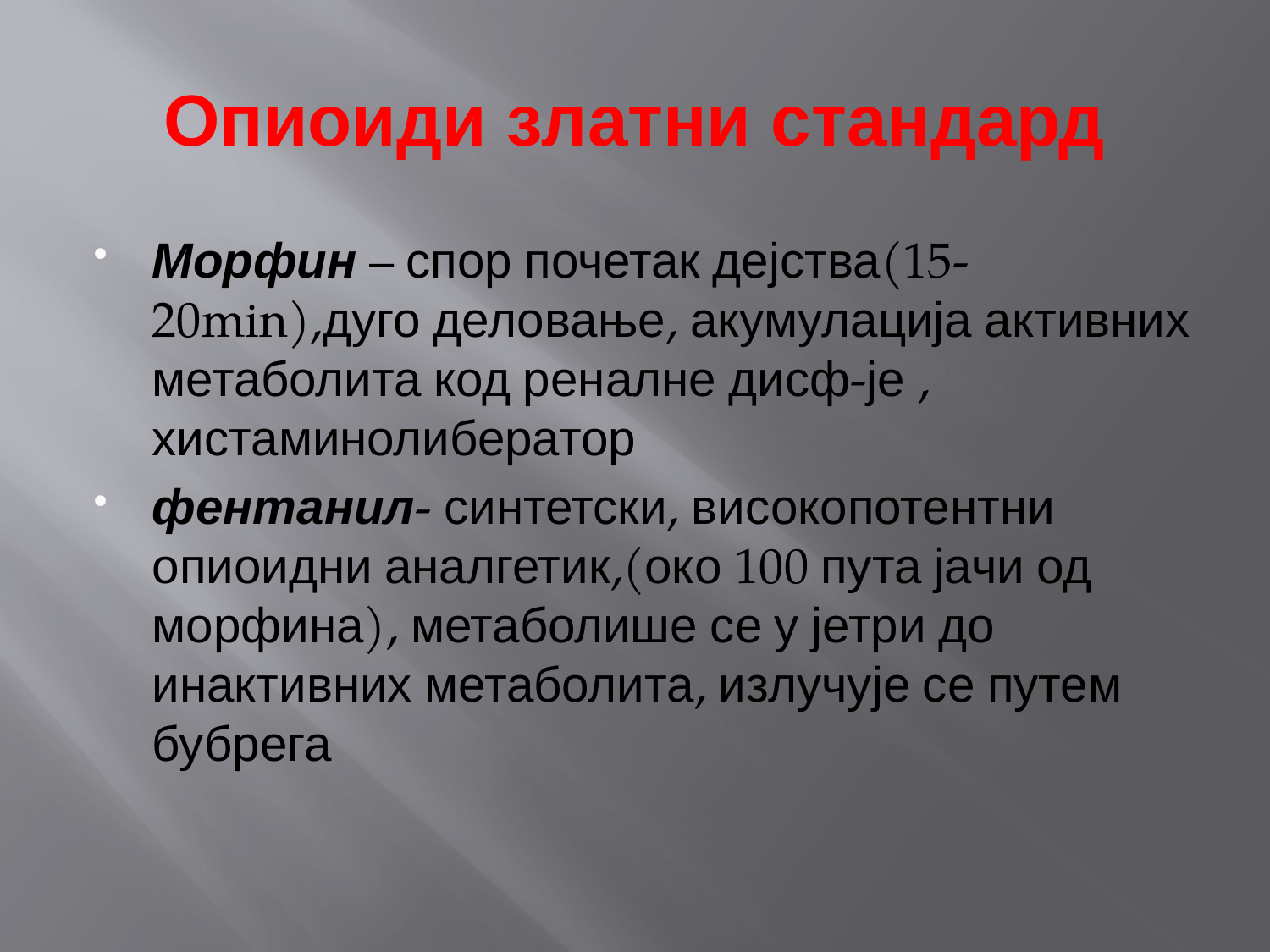

# Опиоиди златни стандард
Морфин – спор почетак дејства(15-20min),дуго деловање, акумулација активних метаболита код реналне дисф-је , хистаминолибератор
фентанил- синтетски, високопотентни опиоидни аналгетик,(око 100 пута јачи од морфина), метаболише се у јетри до инактивних метаболита, излучује се путем бубрега